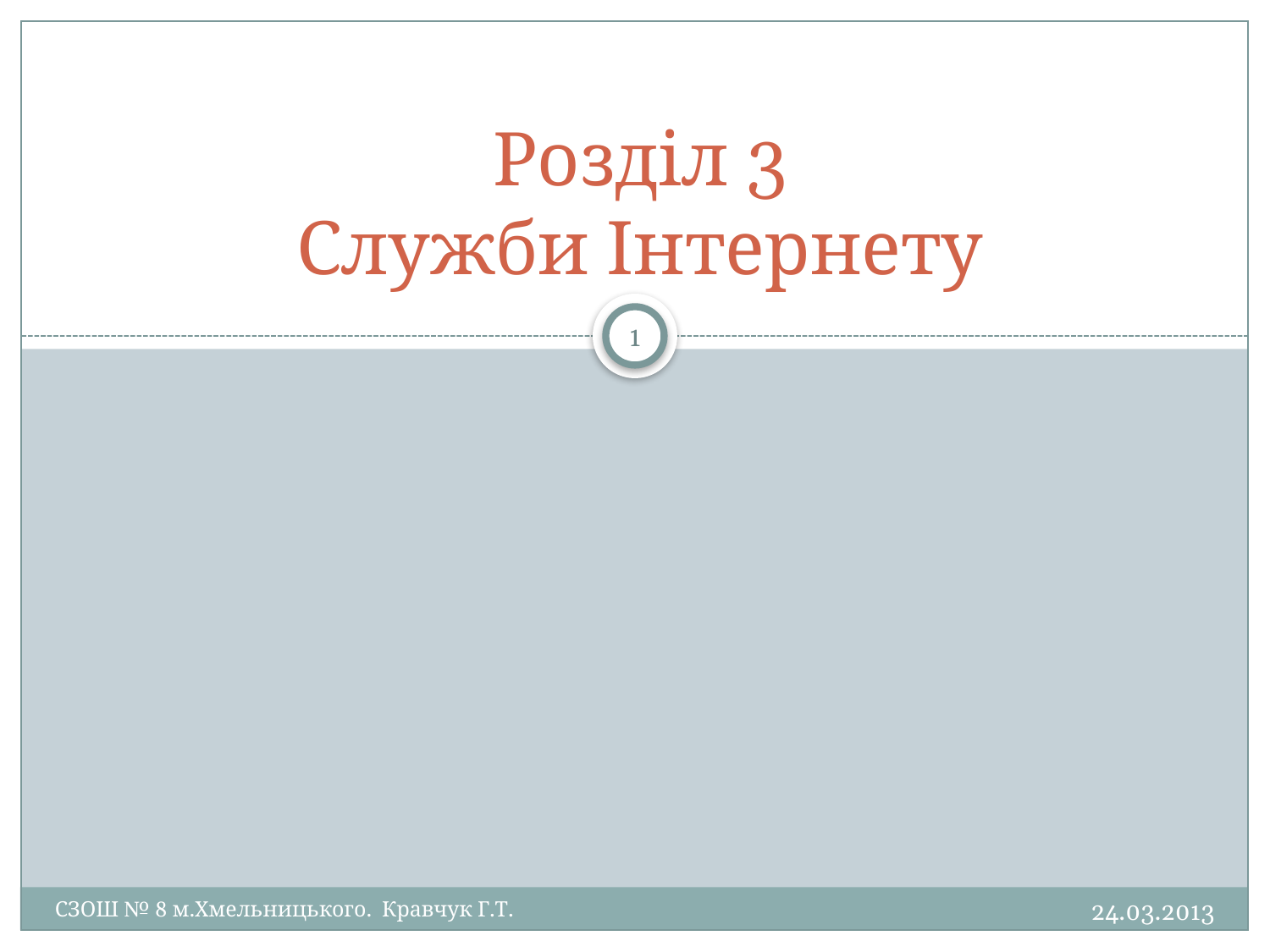

# Розділ 3 Служби Інтернету
1
24.03.2013
СЗОШ № 8 м.Хмельницького.  Кравчук Г.Т.